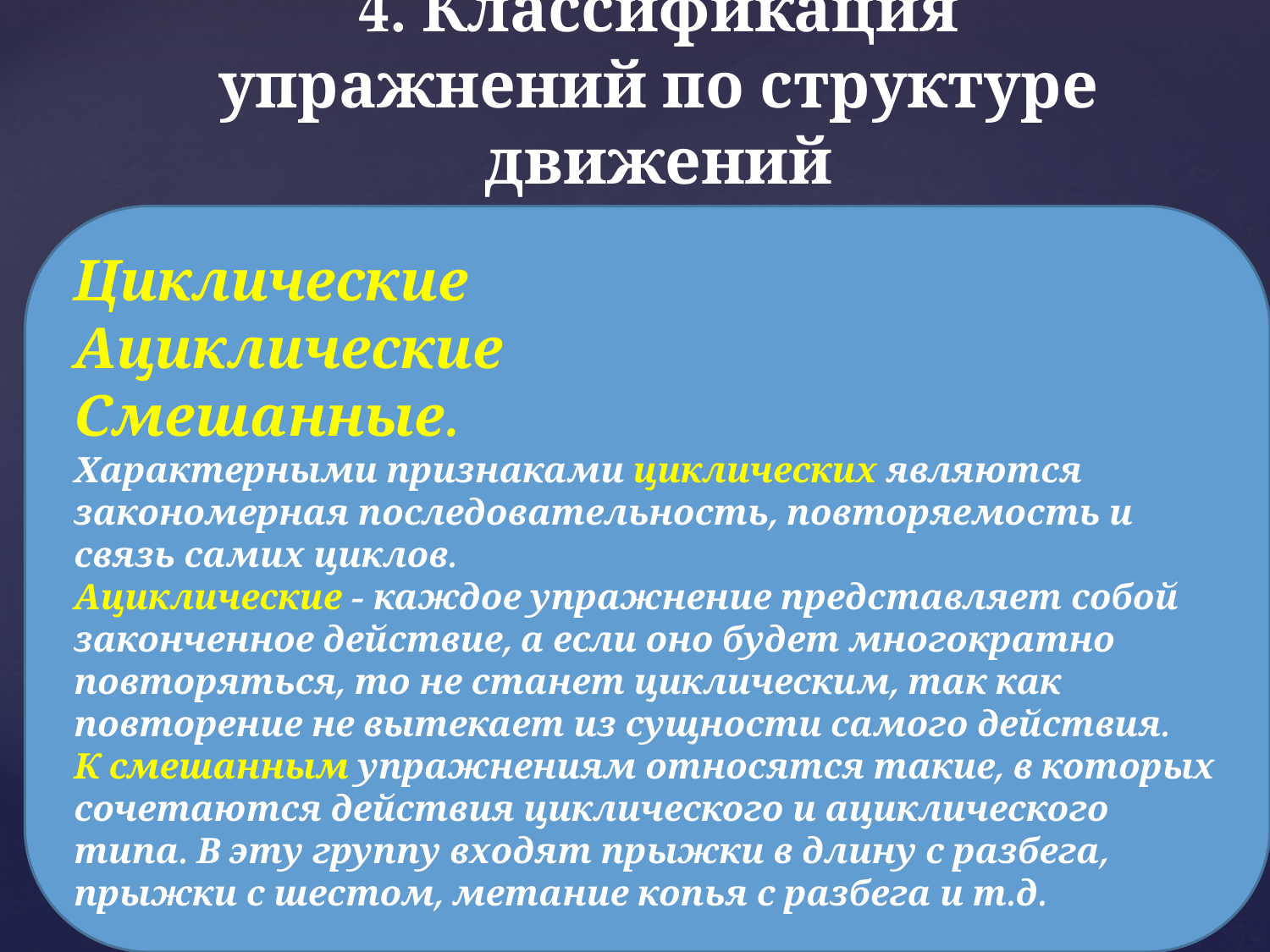

# 4. Классификация упражнений по структуре движений
Циклические
Ациклические
Смешанные.
Характерными признаками циклических являются закономерная последовательность, повторяемость и связь самих циклов.
Ациклические - каждое упражнение представляет собой законченное действие, а если оно будет многократно повторяться, то не станет циклическим, так как повторение не вытекает из сущности самого действия.
К смешанным упражнениям относятся такие, в которых сочетаются действия циклического и ациклического типа. В эту группу входят прыжки в длину с разбега, прыжки с шестом, метание копья с разбега и т.д.